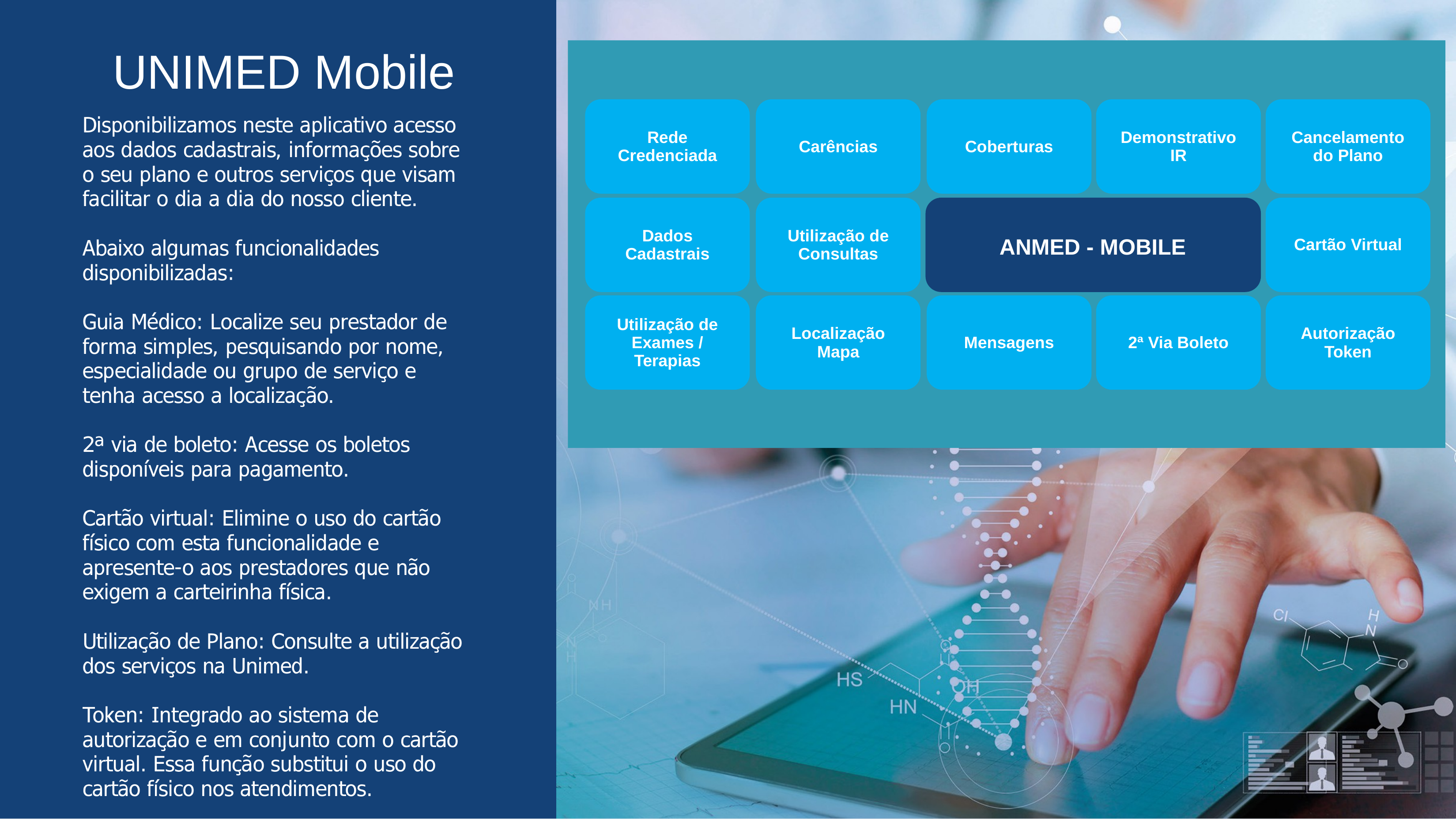

# UNIMED Mobile

Rede Credenciada
Carências
Cancelamento do Plano
Coberturas
Demonstrativo IR
Disponibilizamos neste aplicativo acesso aos dados cadastrais, informações sobre o seu plano e outros serviços que visam facilitar o dia a dia do nosso cliente.
Abaixo algumas funcionalidades disponibilizadas:
Guia Médico: Localize seu prestador de forma simples, pesquisando por nome, especialidade ou grupo de serviço e tenha acesso a localização.
2ª via de boleto: Acesse os boletos disponíveis para pagamento.
Cartão virtual: Elimine o uso do cartão físico com esta funcionalidade e apresente-o aos prestadores que não exigem a carteirinha física.
Utilização de Plano: Consulte a utilização dos serviços na Unimed.
Token: Integrado ao sistema de autorização e em conjunto com o cartão virtual. Essa função substitui o uso do cartão físico nos atendimentos.
Dados Cadastrais

ANMED - MOBILE
Utilização de Consultas
Cartão Virtual
Utilização de Exames / Terapias
Localização Mapa
Mensagens
2ª Via Boleto
Autorização Token